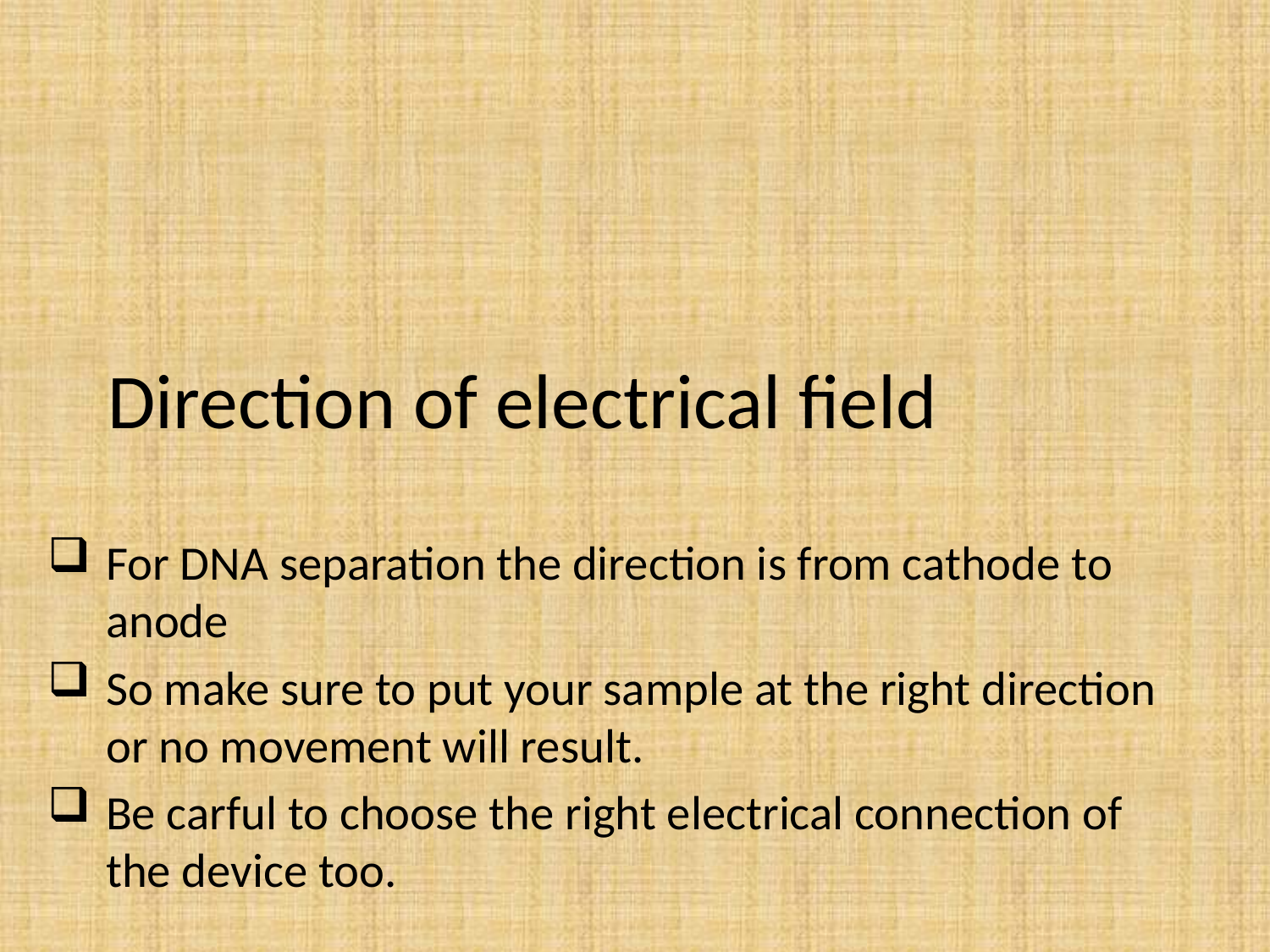

# Direction of electrical field
For DNA separation the direction is from cathode to anode
So make sure to put your sample at the right direction or no movement will result.
Be carful to choose the right electrical connection of  the device too.